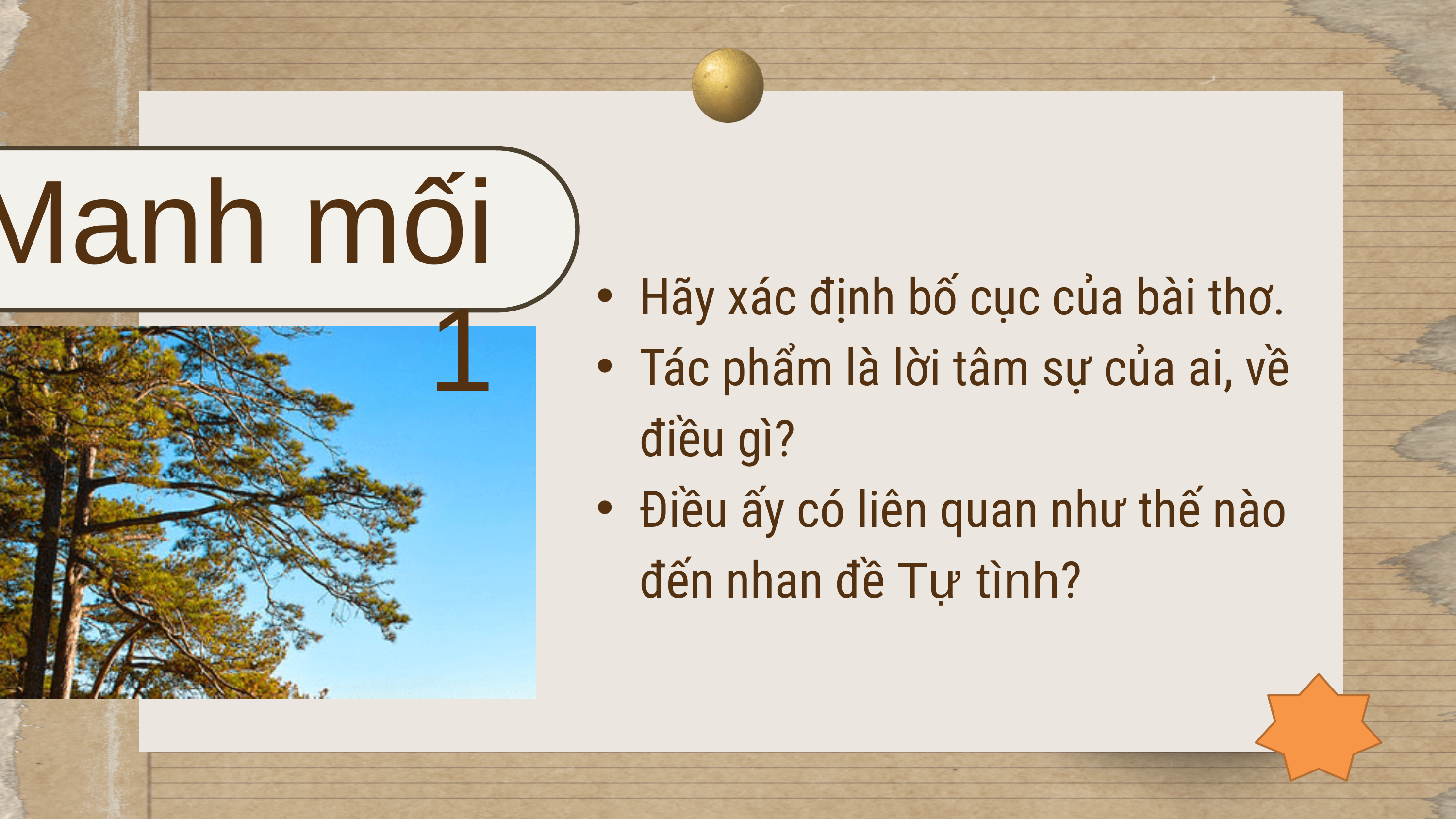

Manh mối 1
Hãy xác định bố cục của bài thơ.
Tác phẩm là lời tâm sự của ai, về điều gì?
Điều ấy có liên quan như thế nào đến nhan đề Tự tình?